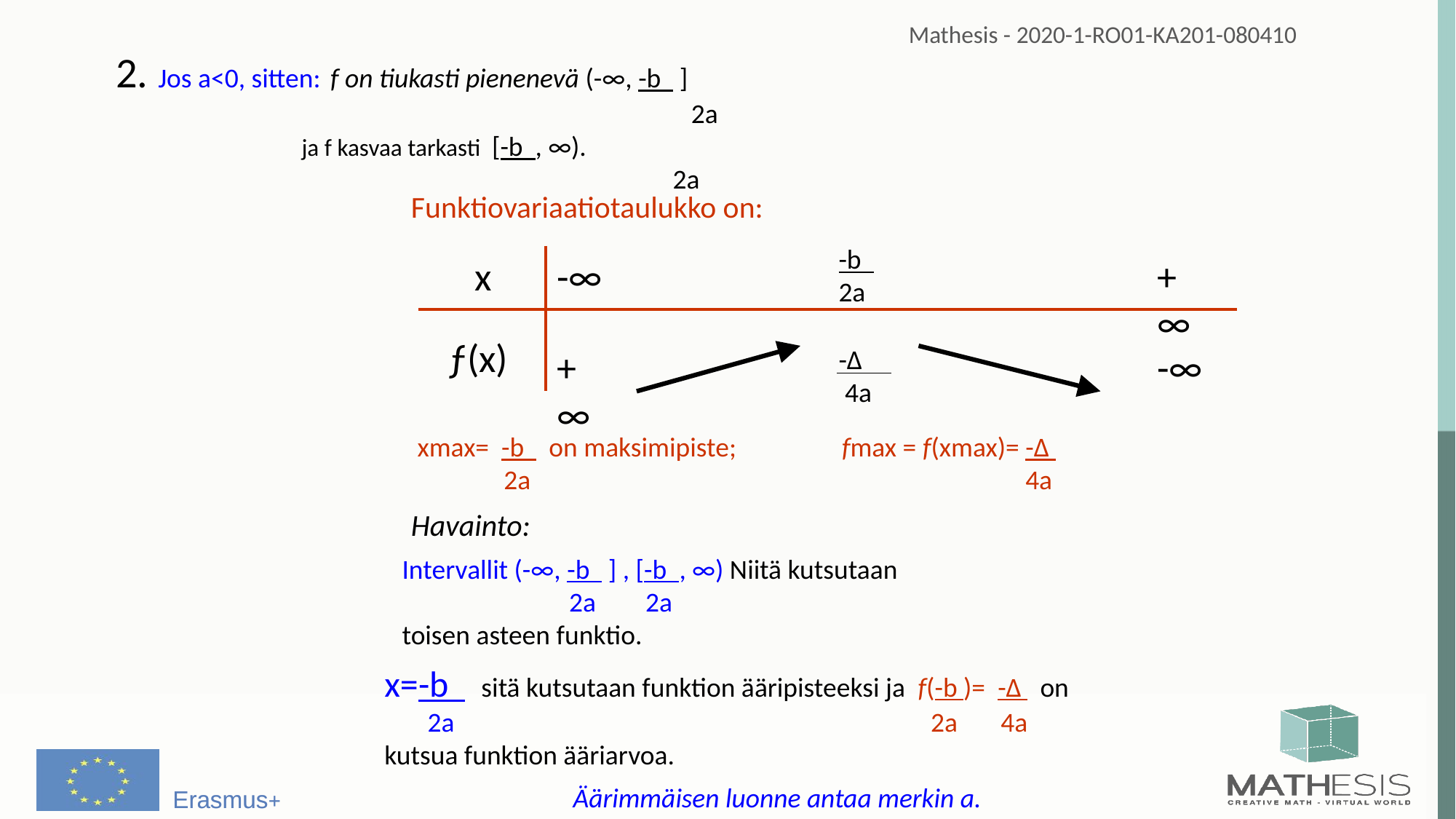

2. Jos a<0, sitten: f on tiukasti pienenevä (-∞, -b   ]
                                                                                             2a 
                                  ja f kasvaa tarkasti  [-b  , ∞).
                                                                                          2a
Funktiovariaatiotaulukko on:
-b  
2a
x
-∞
+∞
ƒ(x)
+∞
-Δ
 4a
-∞
 xmax=  -b    on maksimipiste;                 fmax = f(xmax)= -Δ
               2a                                                                                4a
Havainto:
Intervallit (-∞, -b   ] , [-b  , ∞) Niitä kutsutaan
                           2a        2a 
toisen asteen funktio.
x=-b    sitä kutsutaan funktion ääripisteeksi ja  f(-b )=  -Δ   on
       2a                                                                             2a       4a
kutsua funktion ääriarvoa.
Äärimmäisen luonne antaa merkin a.